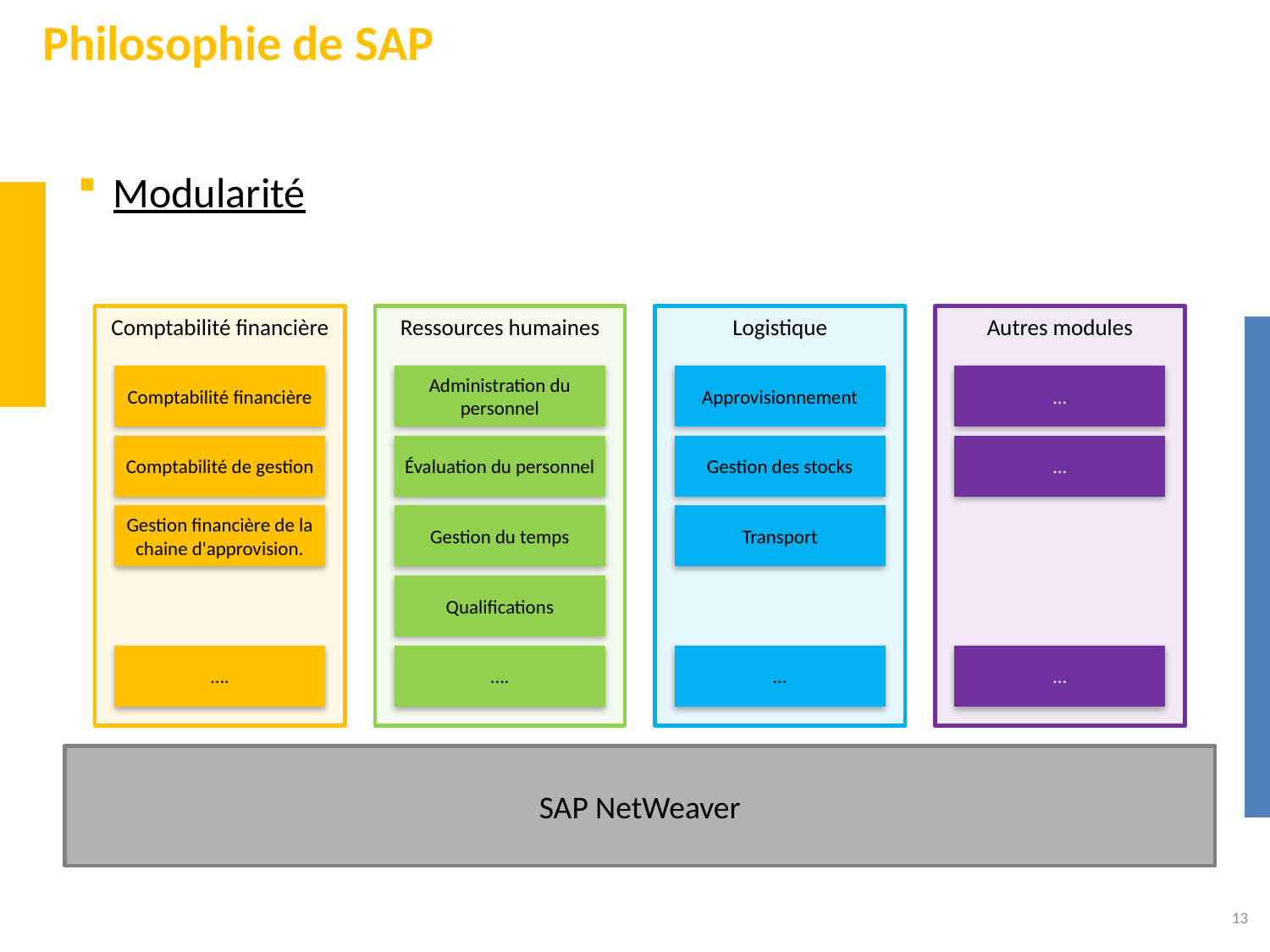

# Philosophie de SAP
Modularité

Comptabilité financière
Ressources humaines
Logistique
Autres modules
Comptabilité financière
Administration du personnel
Approvisionnement
…
Comptabilité de gestion
Évaluation du personnel
Gestion des stocks
…
Gestion financière de la chaine d'approvision.
Gestion du temps
Transport
Qualifications
….
….
…
…
SAP NetWeaver
13